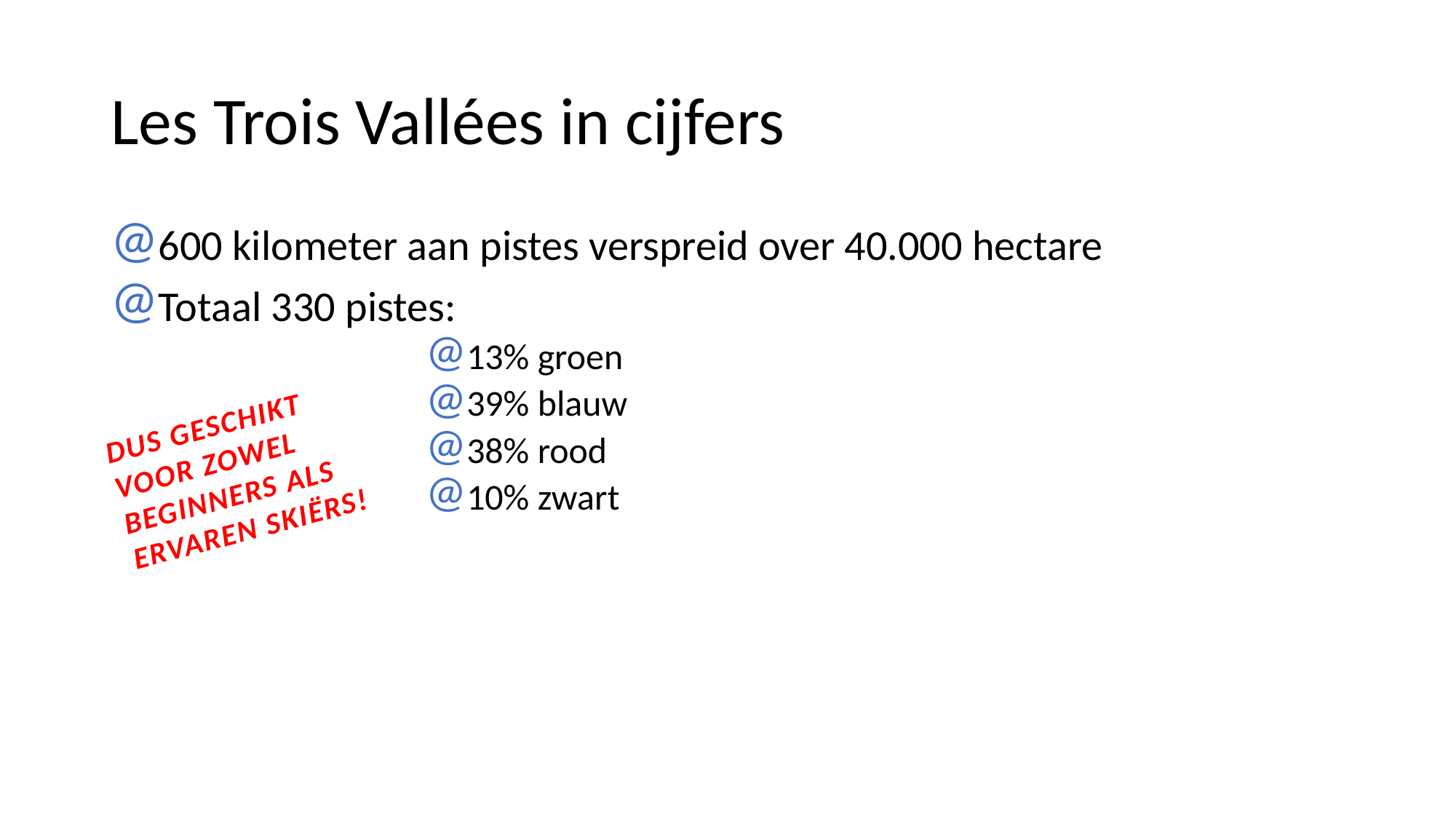

# Les Trois Vallées in cijfers
600 kilometer aan pistes verspreid over 40.000 hectare
Totaal 330 pistes:
13% groen
39% blauw
38% rood
10% zwart
Dus geschikt voor zowel beginners als ervaren skiërs!